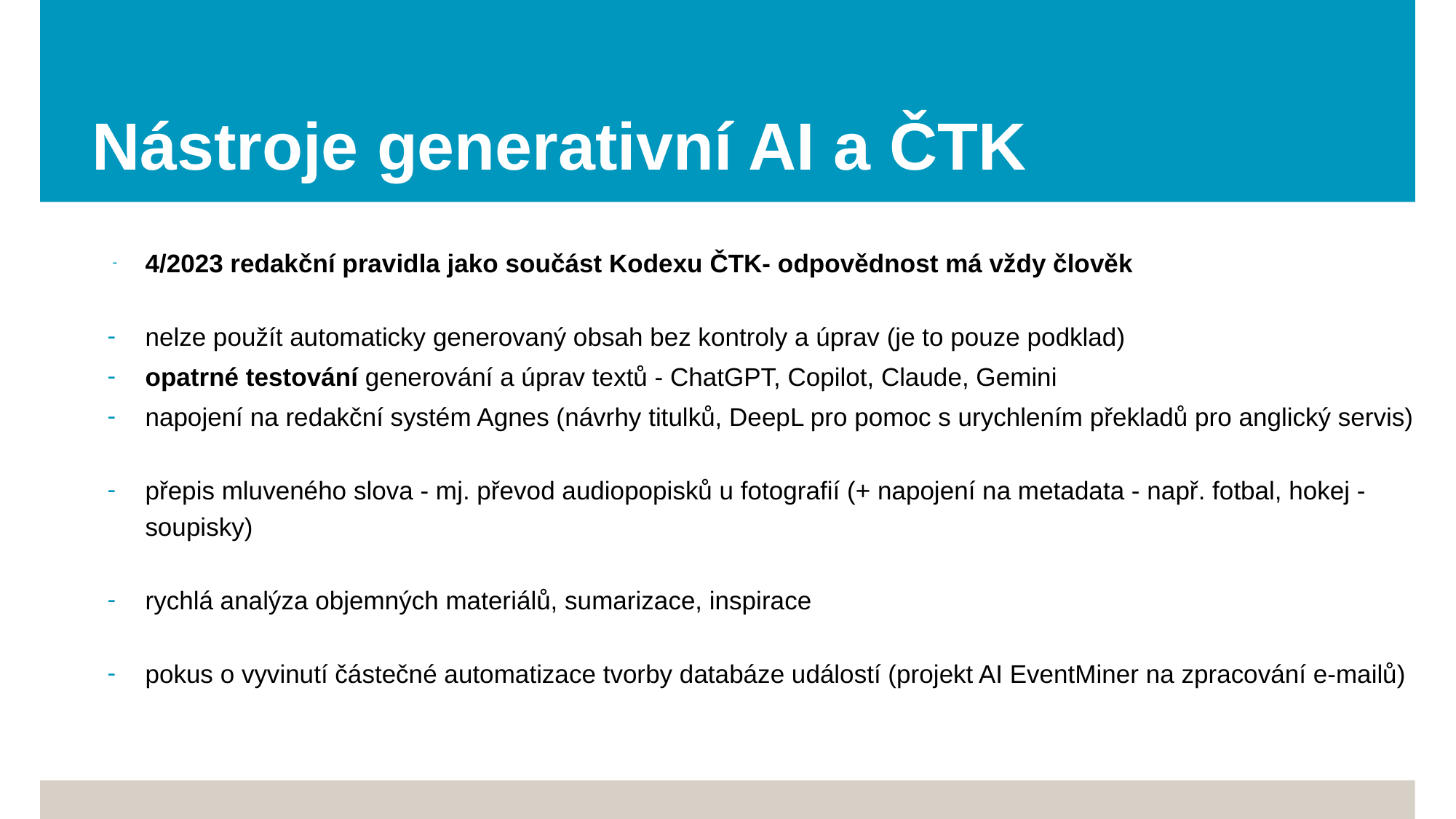

# Nástroje generativní AI a ČTK
4/2023 redakční pravidla jako součást Kodexu ČTK- odpovědnost má vždy člověk

nelze použít automaticky generovaný obsah bez kontroly a úprav (je to pouze podklad)
opatrné testování generování a úprav textů - ChatGPT, Copilot, Claude, Gemini
napojení na redakční systém Agnes (návrhy titulků, DeepL pro pomoc s urychlením překladů pro anglický servis)

přepis mluveného slova - mj. převod audiopopisků u fotografií (+ napojení na metadata - např. fotbal, hokej - soupisky)

rychlá analýza objemných materiálů, sumarizace, inspirace

pokus o vyvinutí částečné automatizace tvorby databáze událostí (projekt AI EventMiner na zpracování e-mailů)